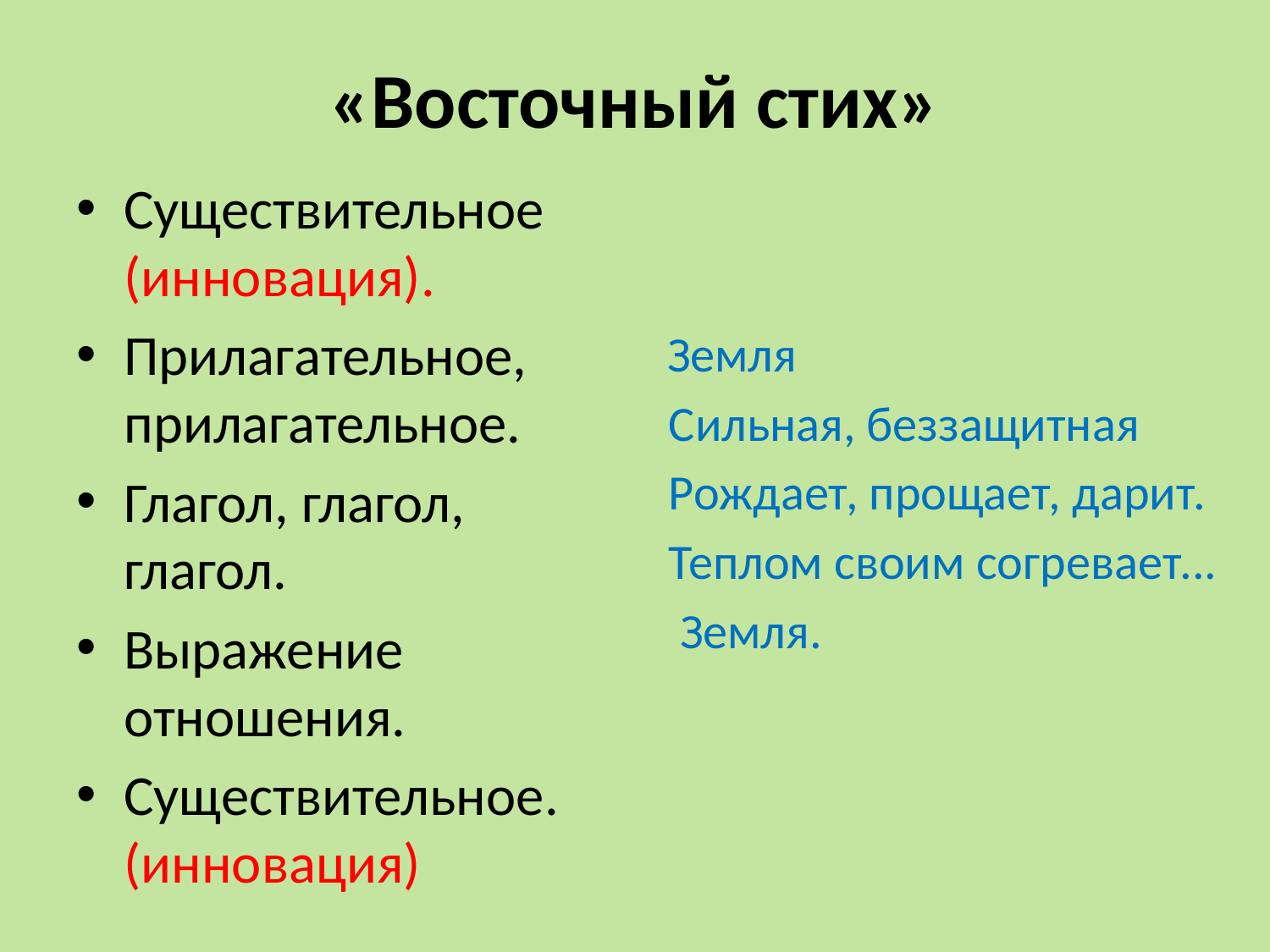

# «Восточный стих»
Существительное (инновация).
Прилагательное, прилагательное.
Глагол, глагол, глагол.
Выражение отношения.
Существительное. (инновация)

 Земля
 Сильная, беззащитная
 Рождает, прощает, дарит.
 Теплом своим согревает...
  Земля.